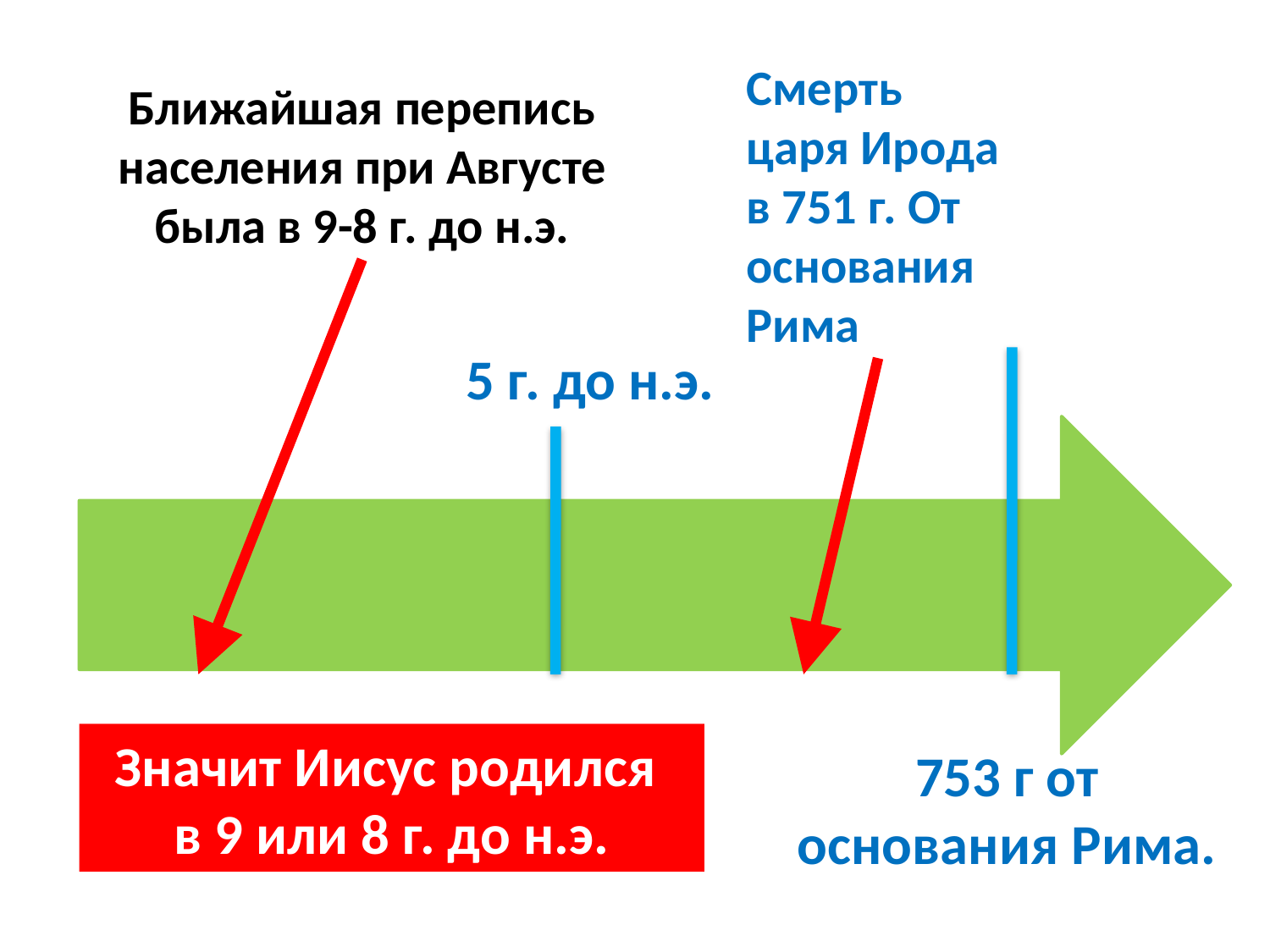

Смерть царя Ирода в 751 г. От основания Рима
Ближайшая перепись населения при Августе была в 9-8 г. до н.э.
5 г. до н.э.

Значит Иисус родился
в 9 или 8 г. до н.э.
753 г от основания Рима.